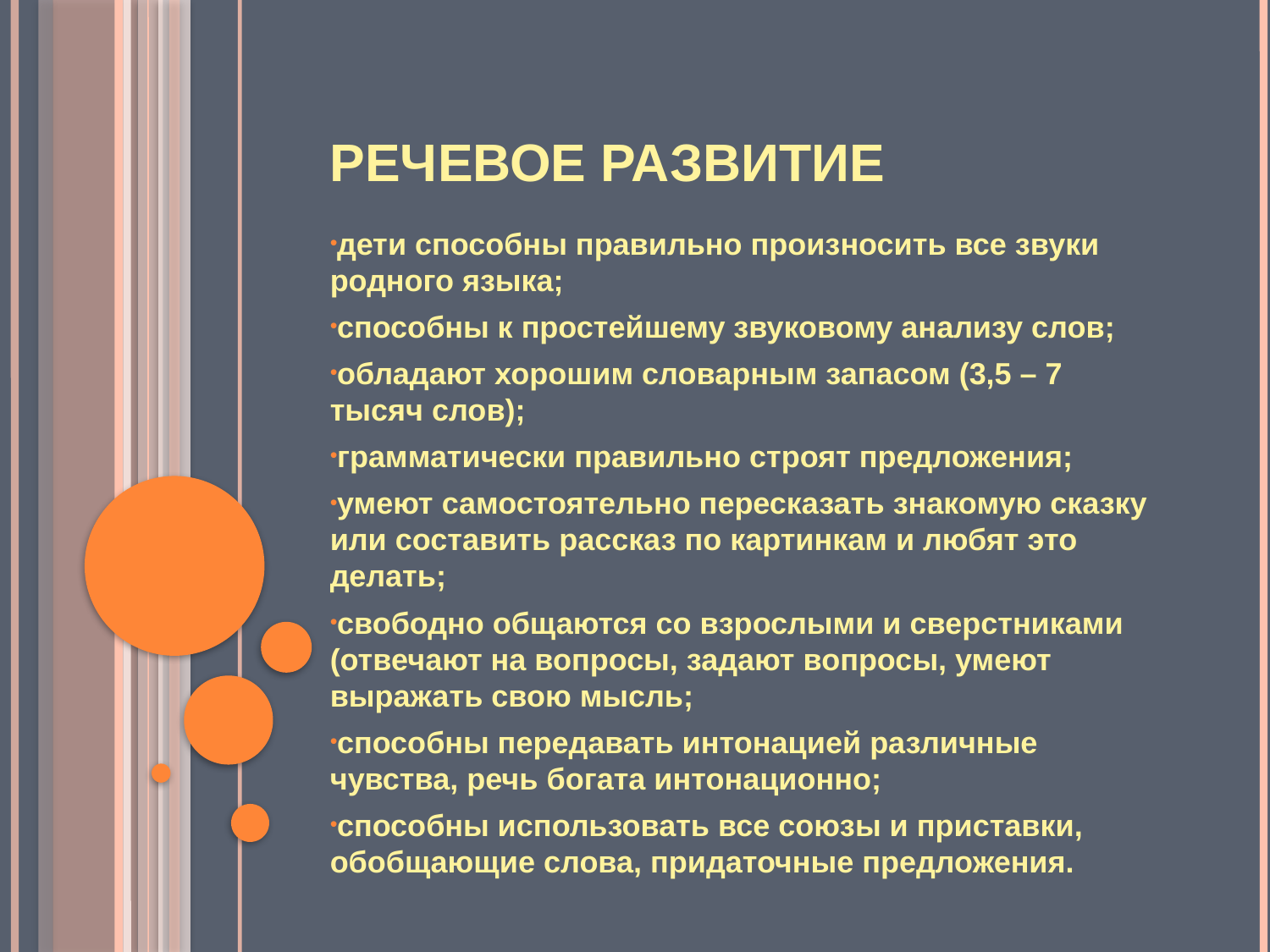

# Речевое развитие
дети способны правильно произносить все звуки родного языка;
способны к простейшему звуковому анализу слов;
обладают хорошим словарным запасом (3,5 – 7 тысяч слов);
грамматически правильно строят предложения;
умеют самостоятельно пересказать знакомую сказку или составить рассказ по картинкам и любят это делать;
свободно общаются со взрослыми и сверстниками (отвечают на вопросы, задают вопросы, умеют выражать свою мысль;
способны передавать интонацией различные чувства, речь богата интонационно;
способны использовать все союзы и приставки, обобщающие слова, придаточные предложения.